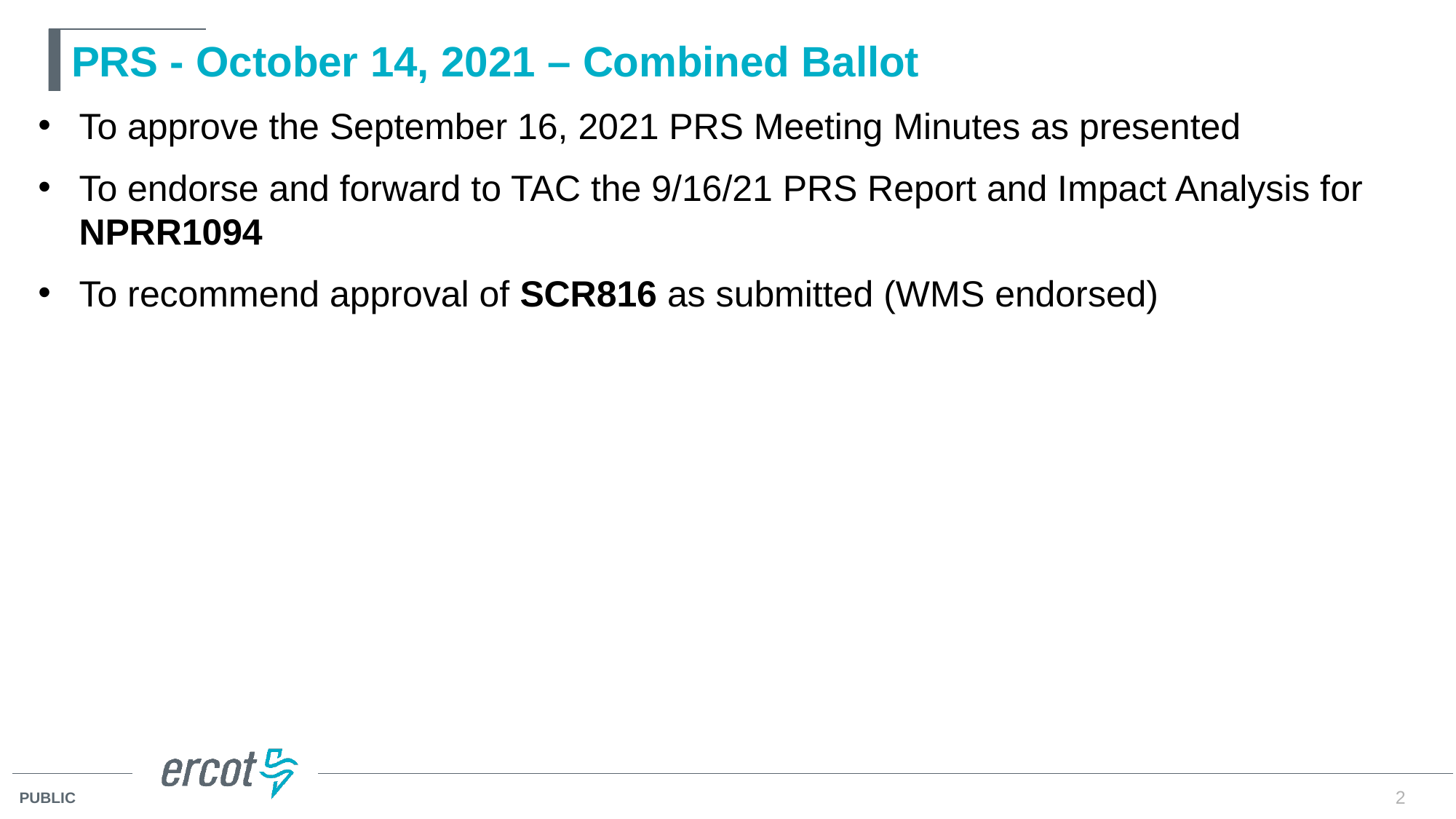

# PRS - October 14, 2021 – Combined Ballot
To approve the September 16, 2021 PRS Meeting Minutes as presented
To endorse and forward to TAC the 9/16/21 PRS Report and Impact Analysis for NPRR1094
To recommend approval of SCR816 as submitted (WMS endorsed)
2